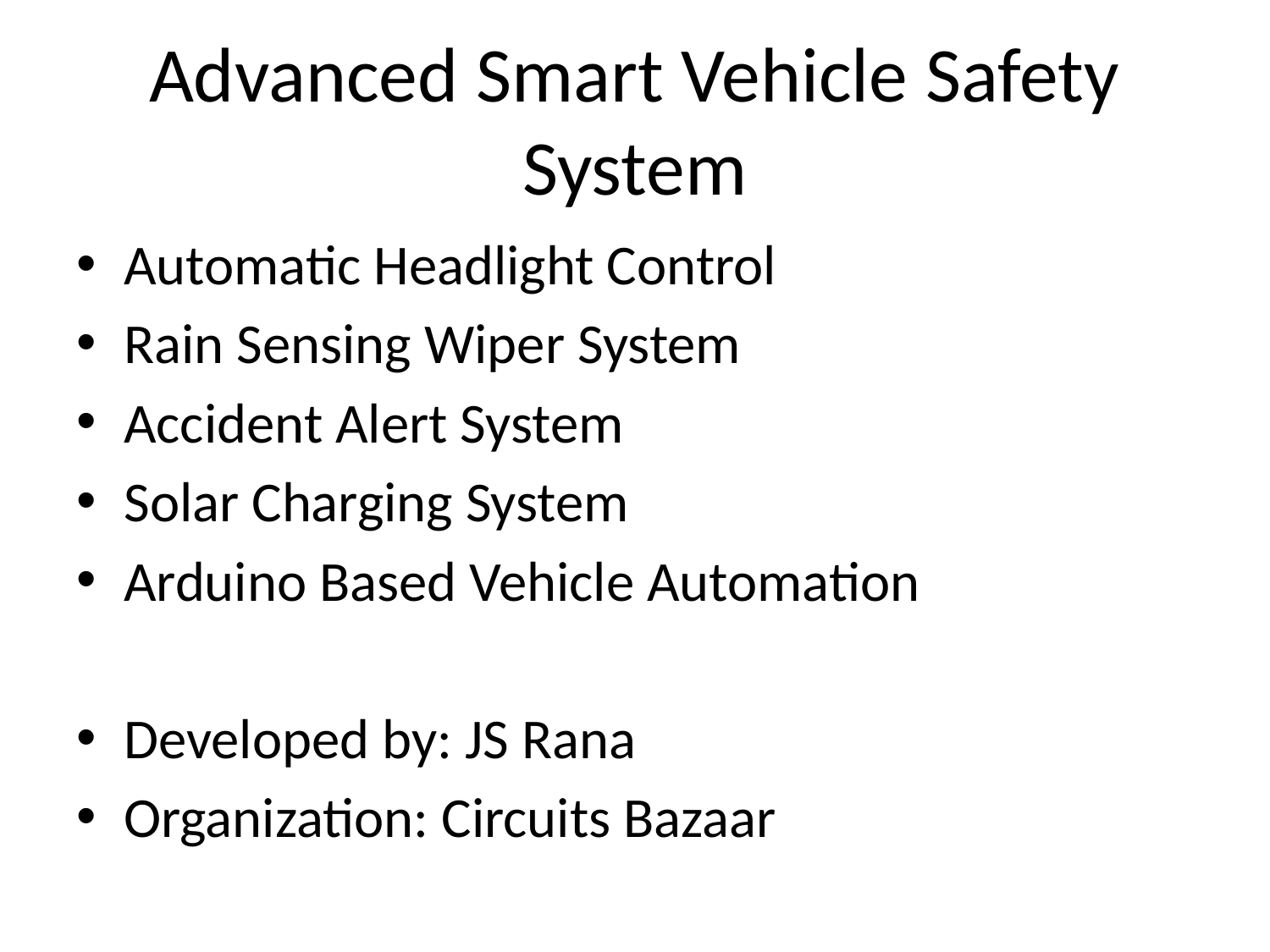

# Advanced Smart Vehicle Safety System
Automatic Headlight Control
Rain Sensing Wiper System
Accident Alert System
Solar Charging System
Arduino Based Vehicle Automation

Developed by: JS Rana
Organization: Circuits Bazaar

Contact: +91-8684-8844-88